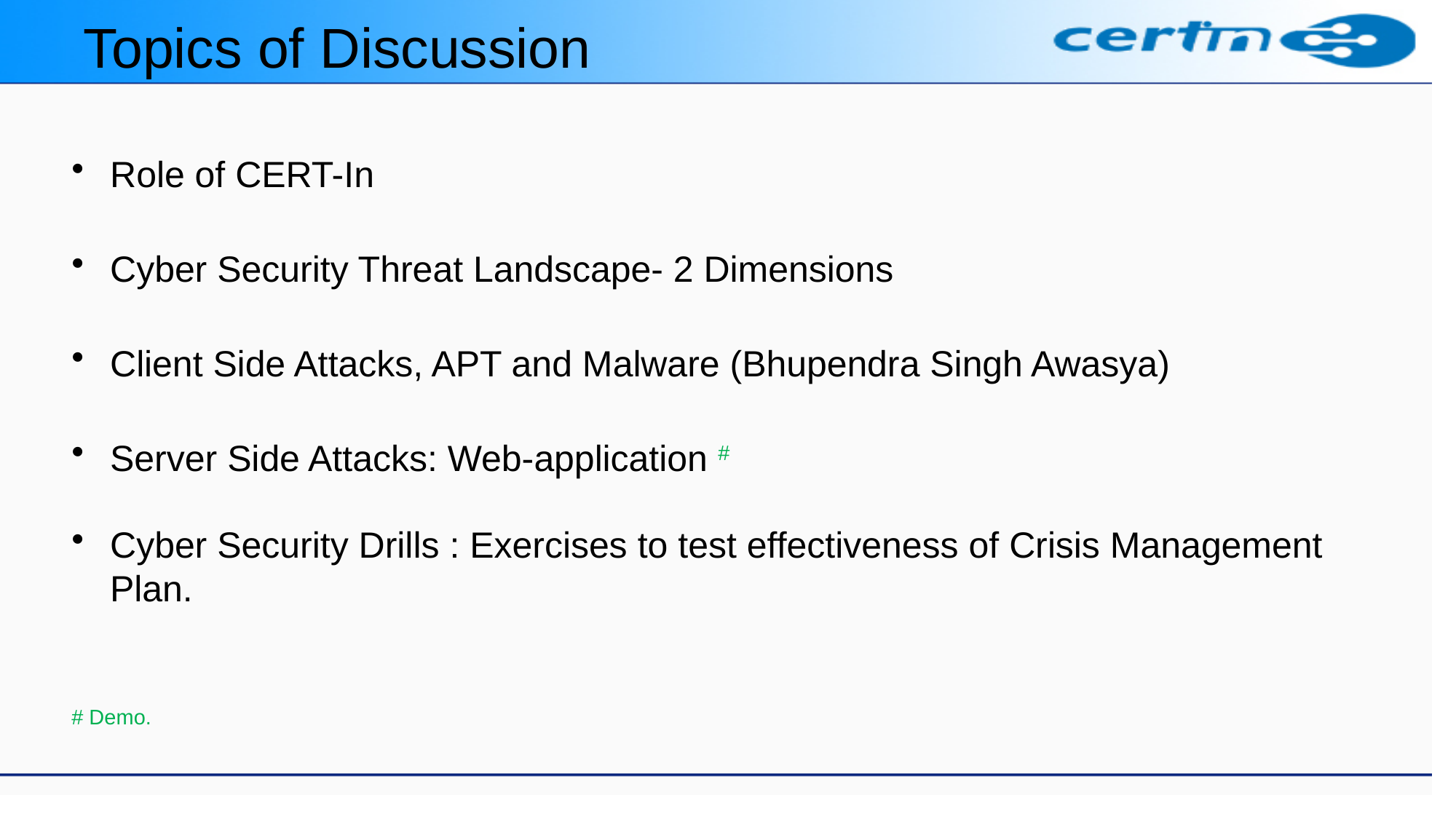

# Topics of Discussion
Role of CERT-In
Cyber Security Threat Landscape- 2 Dimensions
Client Side Attacks, APT and Malware (Bhupendra Singh Awasya)
Server Side Attacks: Web-application #
Cyber Security Drills : Exercises to test effectiveness of Crisis Management Plan.

# Demo.